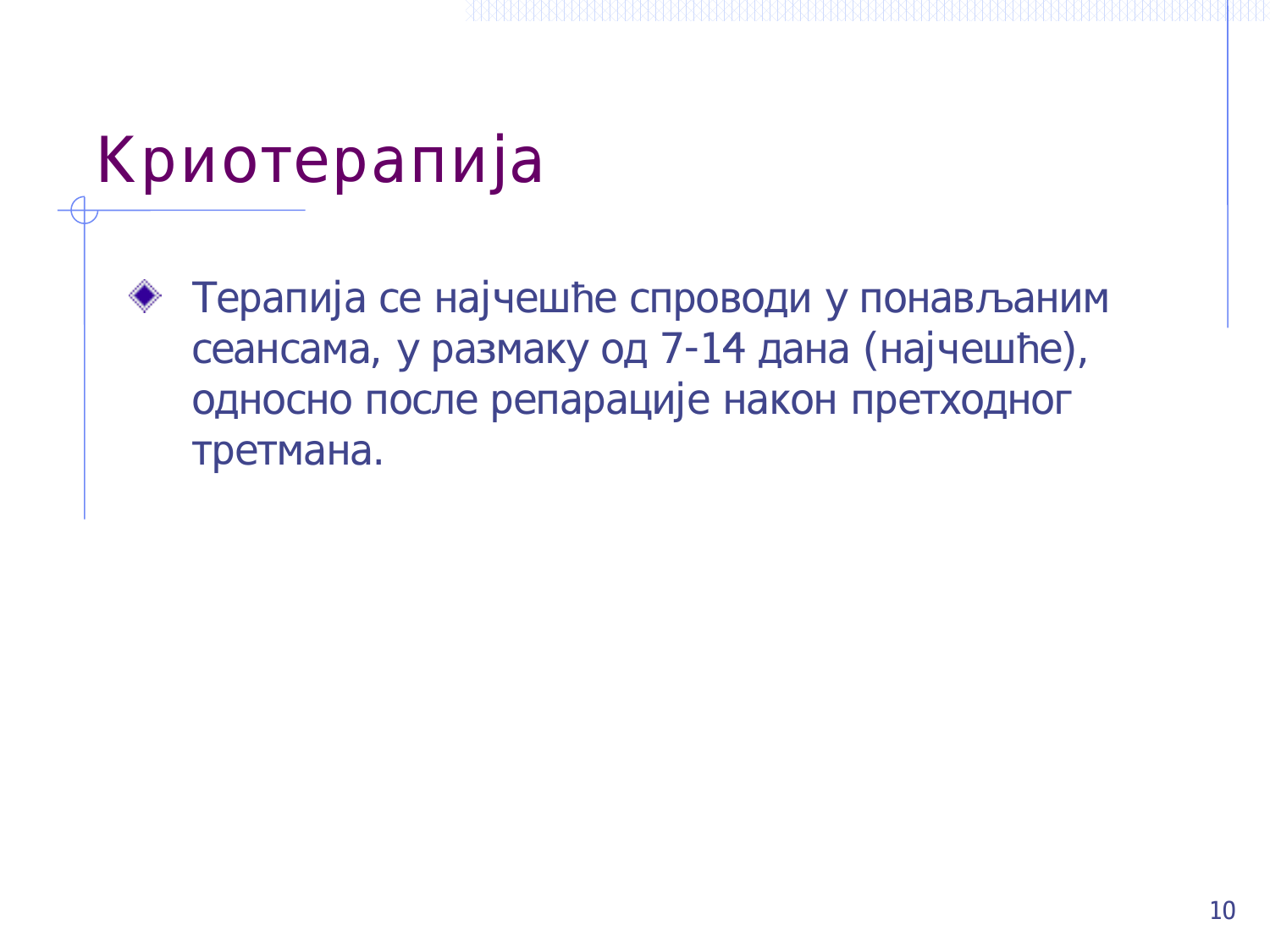

# Криотерапија
Терапија се најчешће спроводи у понављаним сеансама, у размаку од 7-14 дана (најчешће), односно после репарације након претходног третмана.
10